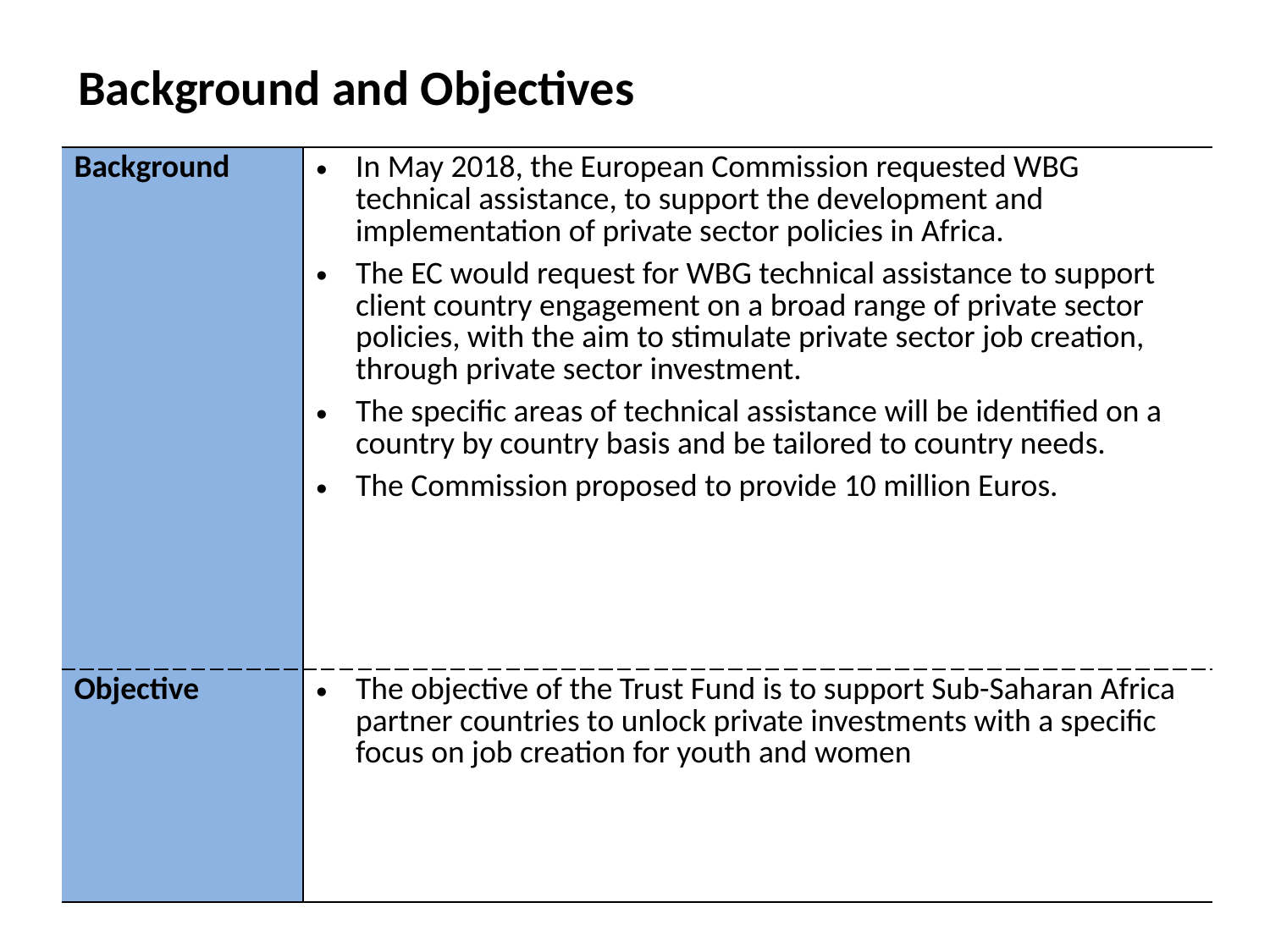

Background and Objectives
| Background | In May 2018, the European Commission requested WBG technical assistance, to support the development and implementation of private sector policies in Africa. The EC would request for WBG technical assistance to support client country engagement on a broad range of private sector policies, with the aim to stimulate private sector job creation, through private sector investment. The specific areas of technical assistance will be identified on a country by country basis and be tailored to country needs. The Commission proposed to provide 10 million Euros. |
| --- | --- |
| Objective | The objective of the Trust Fund is to support Sub-Saharan Africa partner countries to unlock private investments with a specific focus on job creation for youth and women |